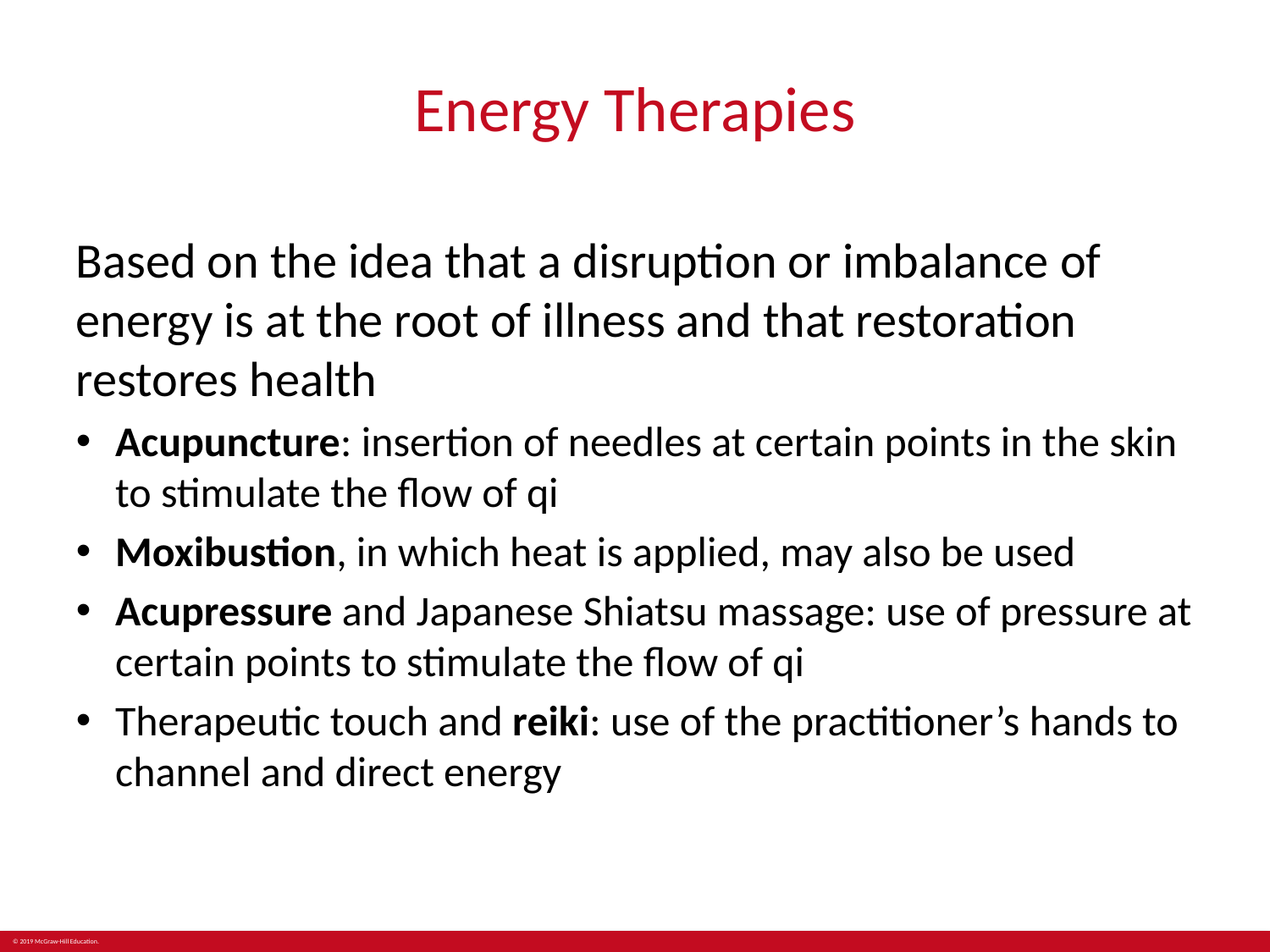

# Energy Therapies
Based on the idea that a disruption or imbalance of energy is at the root of illness and that restoration restores health
Acupuncture: insertion of needles at certain points in the skin to stimulate the flow of qi
Moxibustion, in which heat is applied, may also be used
Acupressure and Japanese Shiatsu massage: use of pressure at certain points to stimulate the flow of qi
Therapeutic touch and reiki: use of the practitioner’s hands to channel and direct energy